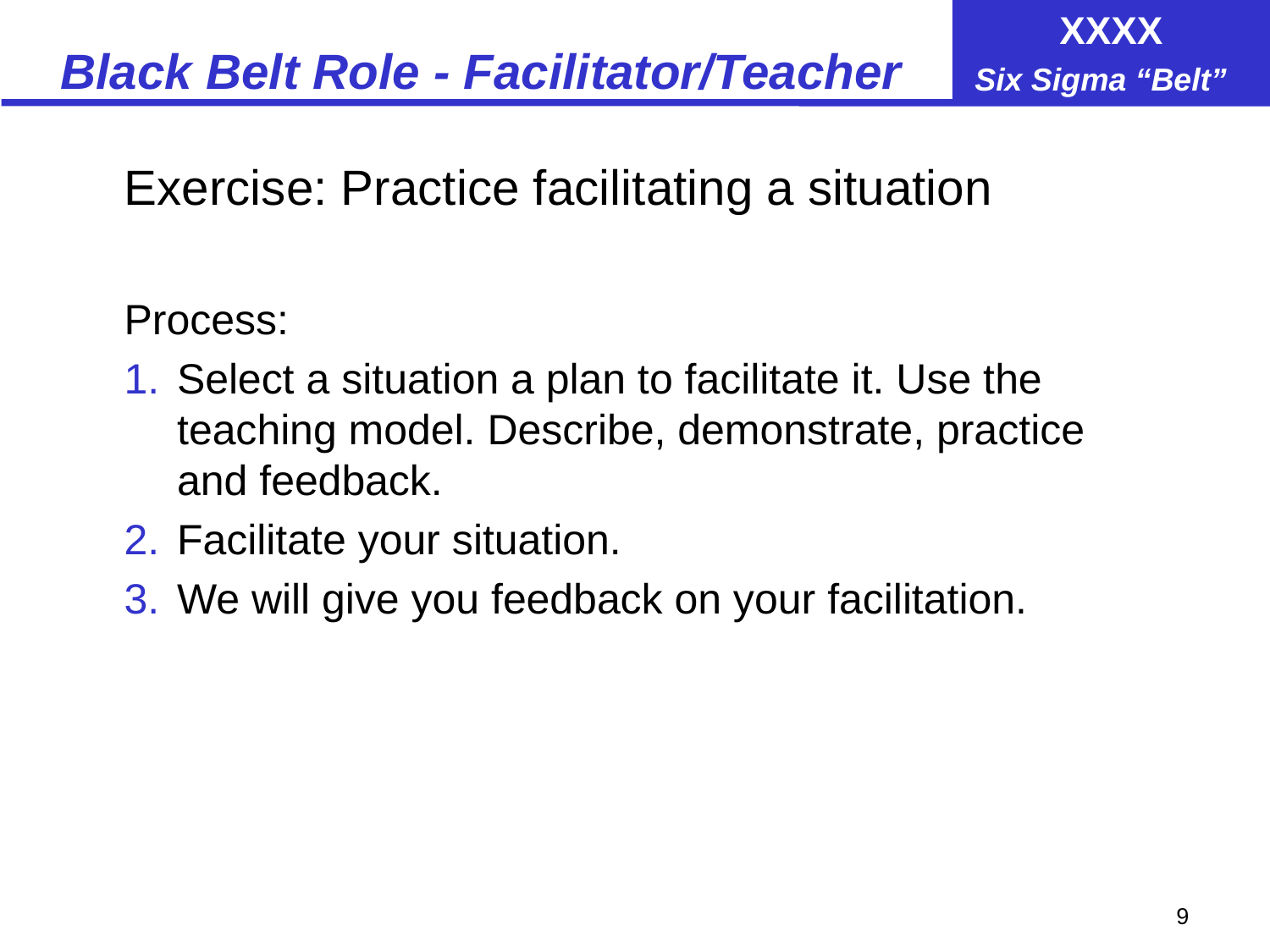

# Black Belt Role - Facilitator/Teacher
Exercise: Practice facilitating a situation

Process:
Select a situation a plan to facilitate it. Use the teaching model. Describe, demonstrate, practice and feedback.
Facilitate your situation.
We will give you feedback on your facilitation.